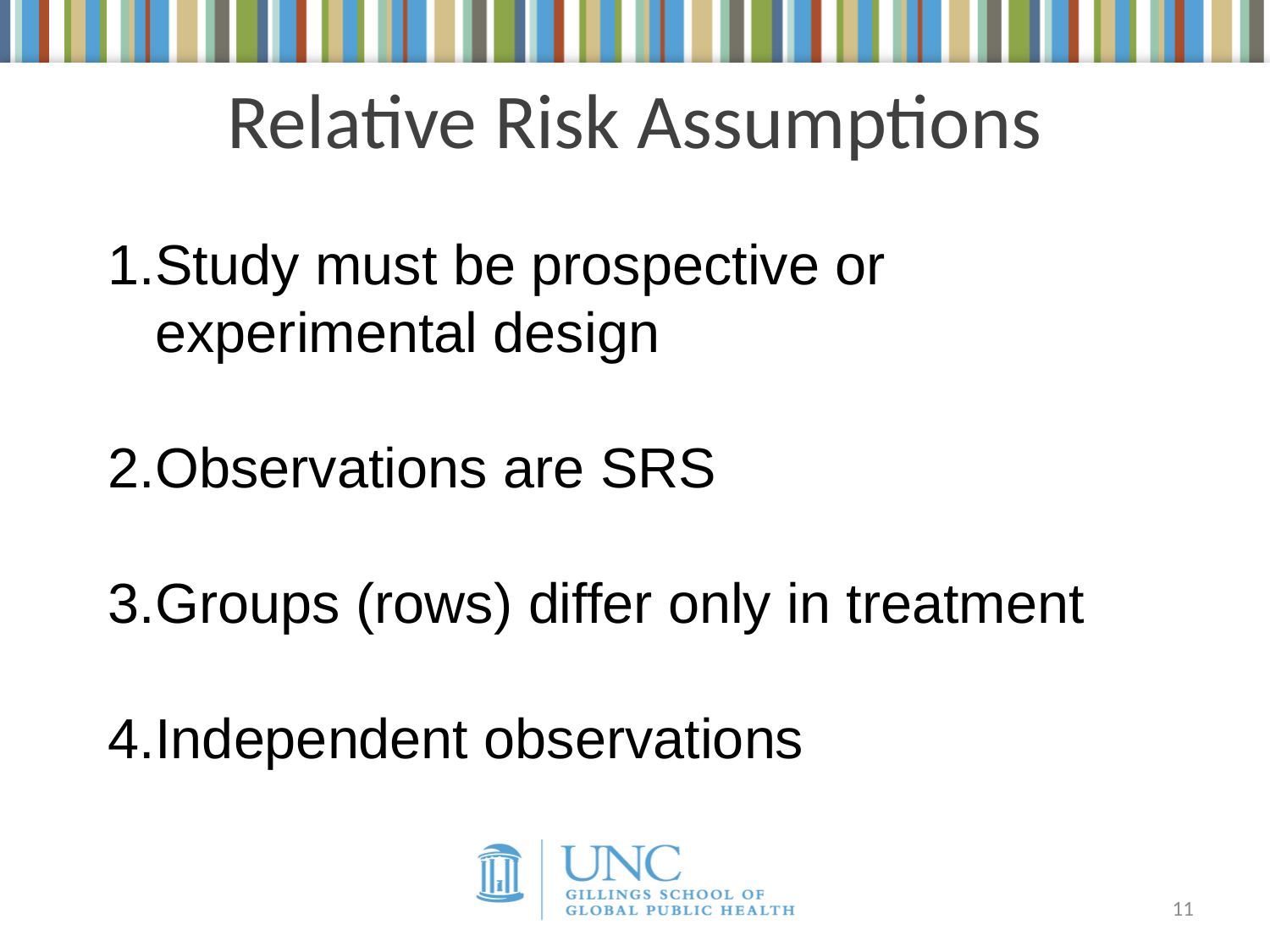

Relative Risk Assumptions
Study must be prospective or experimental design

Observations are SRS

Groups (rows) differ only in treatment

Independent observations
11